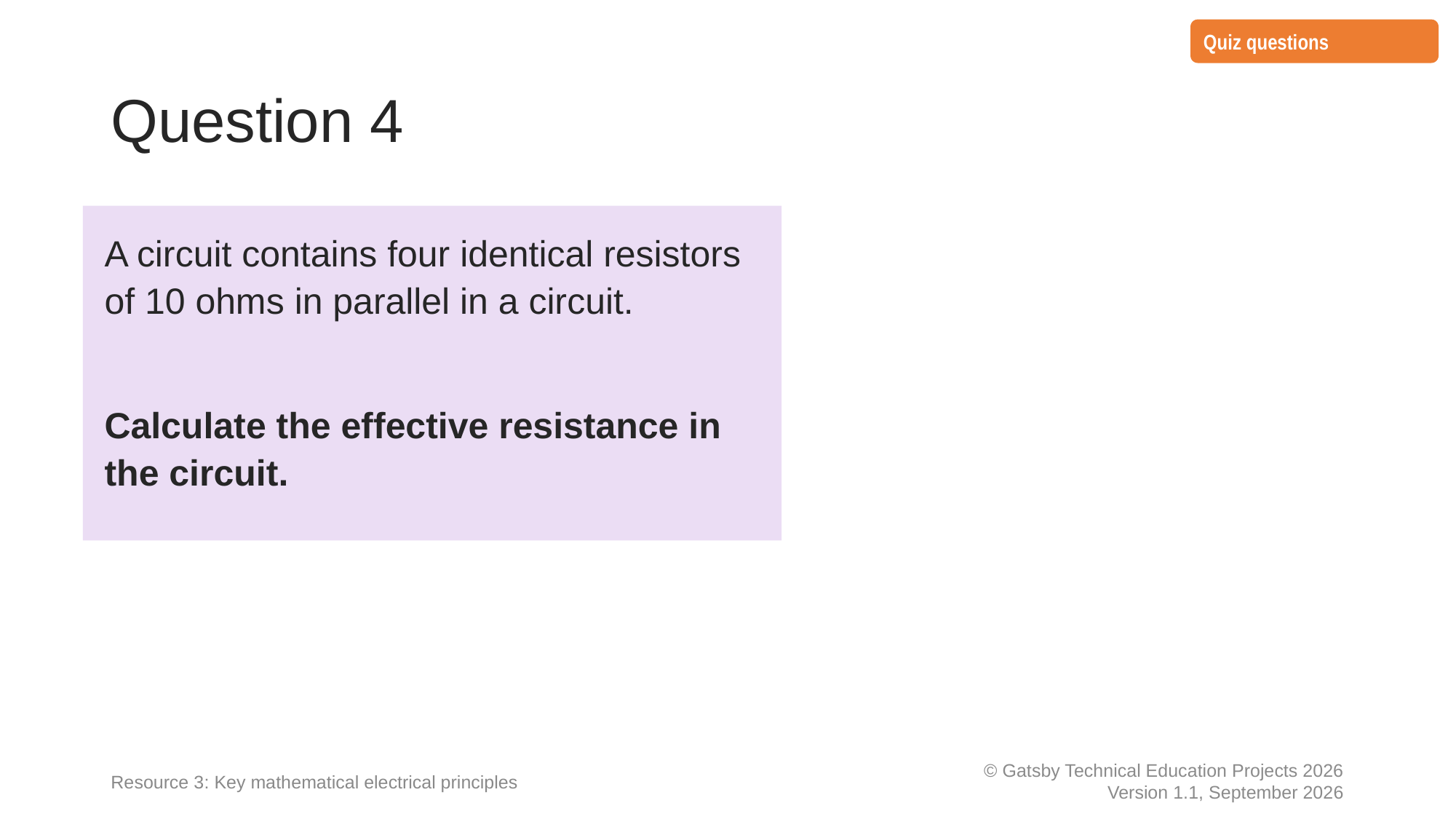

Quiz questions
# Question 4
A circuit contains four identical resistors of 10 ohms in parallel in a circuit.

Calculate the effective resistance in the circuit.

Resource 3: Key mathematical electrical principles